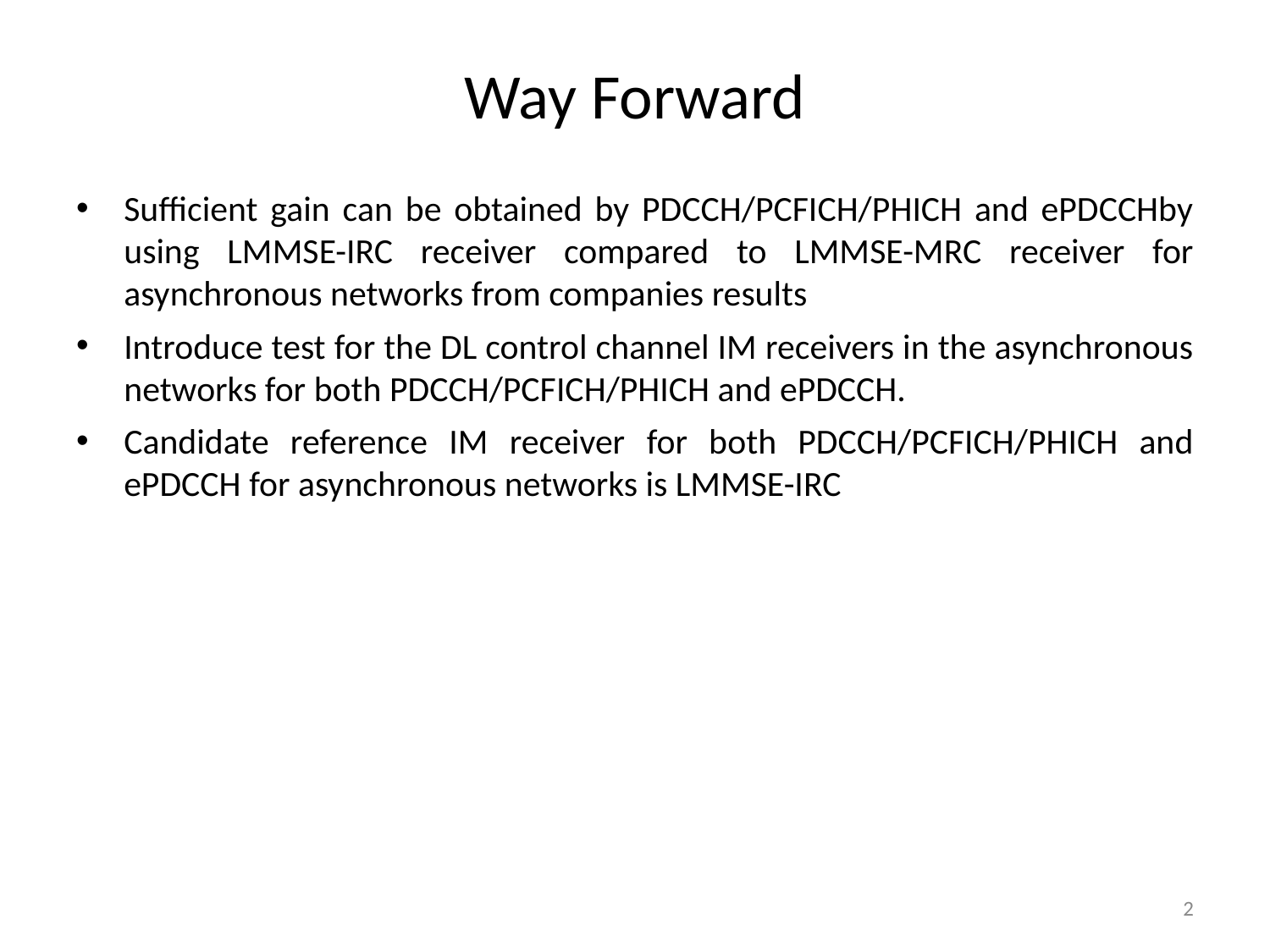

# Way Forward
Sufficient gain can be obtained by PDCCH/PCFICH/PHICH and ePDCCHby using LMMSE-IRC receiver compared to LMMSE-MRC receiver for asynchronous networks from companies results
Introduce test for the DL control channel IM receivers in the asynchronous networks for both PDCCH/PCFICH/PHICH and ePDCCH.
Candidate reference IM receiver for both PDCCH/PCFICH/PHICH and ePDCCH for asynchronous networks is LMMSE-IRC

2